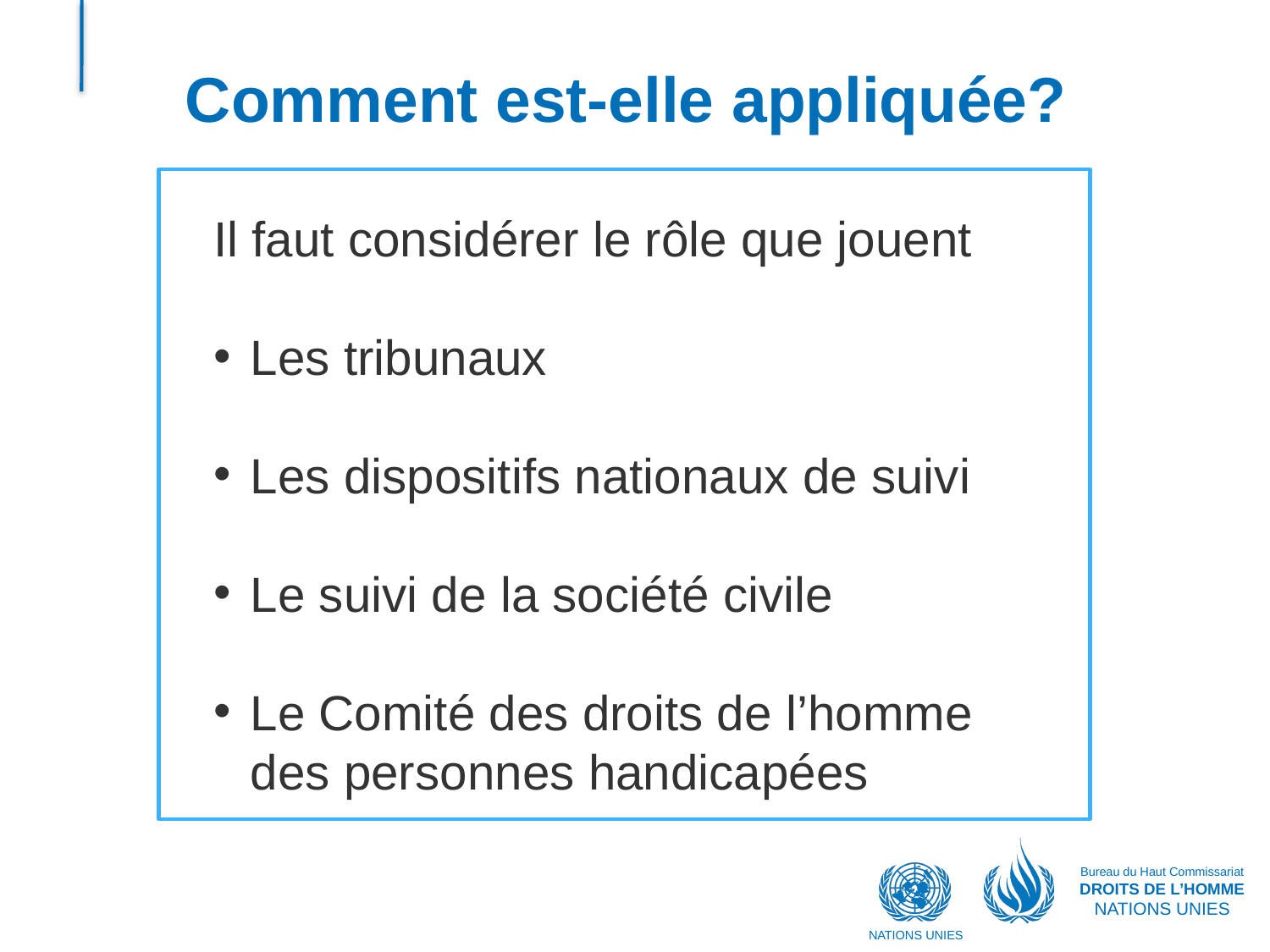

Comment est-elle appliquée?

Il faut considérer le rôle que jouent

Les tribunaux

Les dispositifs nationaux de suivi

Le suivi de la société civile

Le Comité des droits de l’homme des personnes handicapées

Bureau du Haut Commissariat
DROITS DE L’HOMME
NATIONS UNIES
NATIONS UNIES